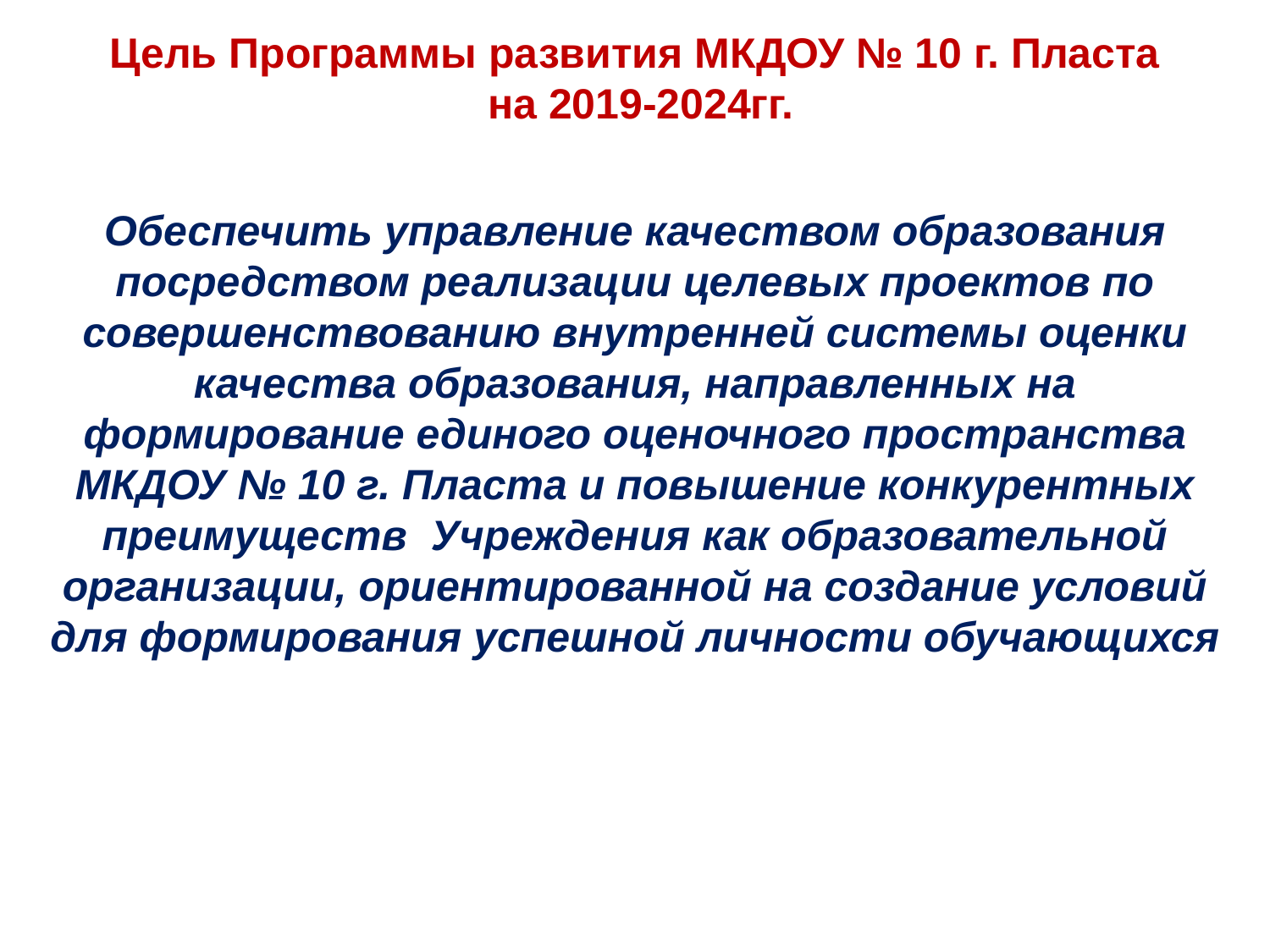

Цель Программы развития МКДОУ № 10 г. Пласта
 на 2019-2024гг.

Обеспечить управление качеством образования посредством реализации целевых проектов по совершенствованию внутренней системы оценки качества образования, направленных на формирование единого оценочного пространства МКДОУ № 10 г. Пласта и повышение конкурентных преимуществ  Учреждения как образовательной организации, ориентированной на создание условий для формирования успешной личности обучающихся